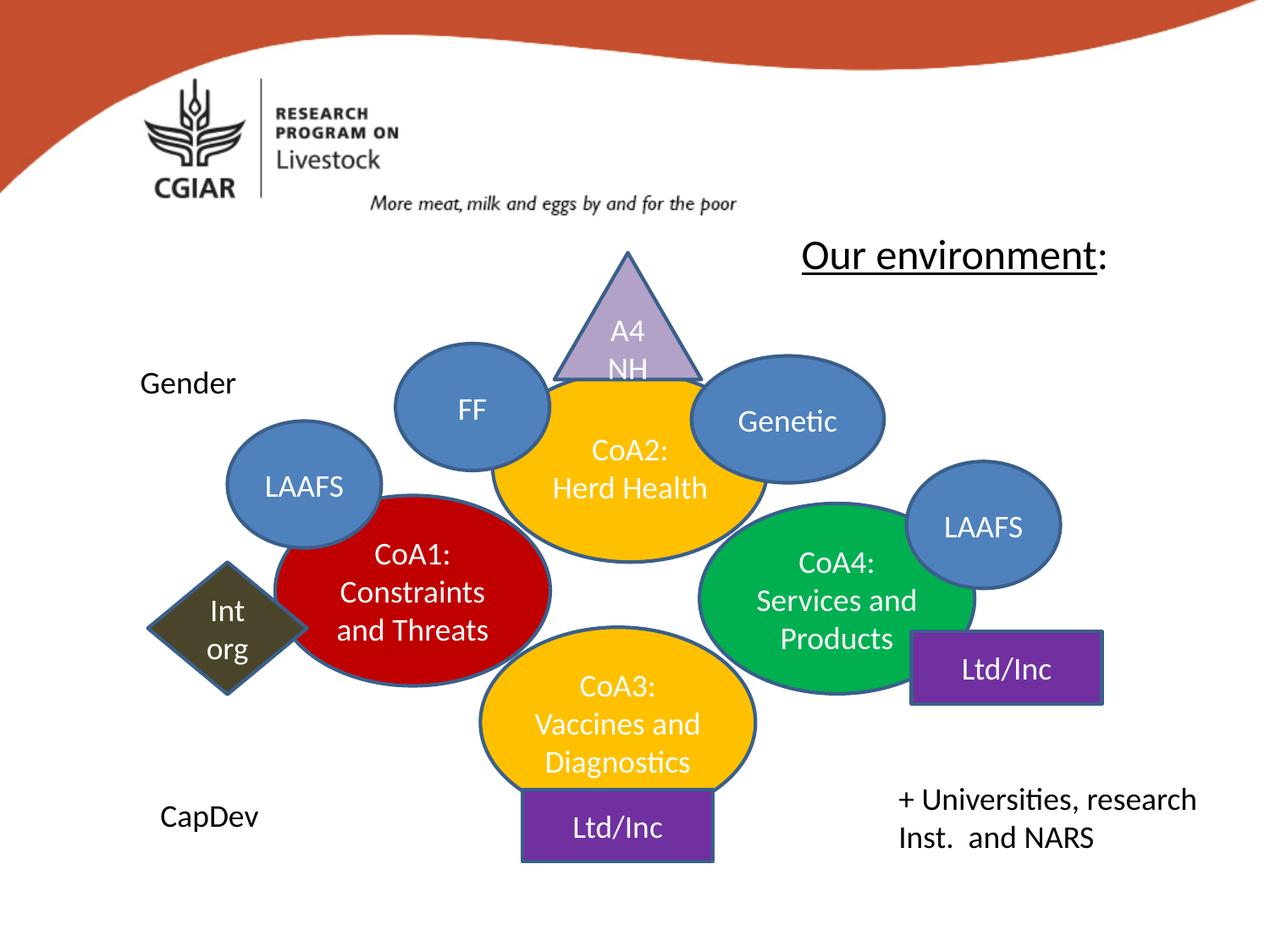

Our environment:
A4NH
FF
Gender
Genetic
CoA2:
Herd Health
LAAFS
LAAFS
CoA1:
Constraints and Threats
CoA4:
Services and Products
Int org
CoA3:
Vaccines and
Diagnostics
Ltd/Inc
+ Universities, research
Inst.  and NARS
CapDev
Ltd/Inc